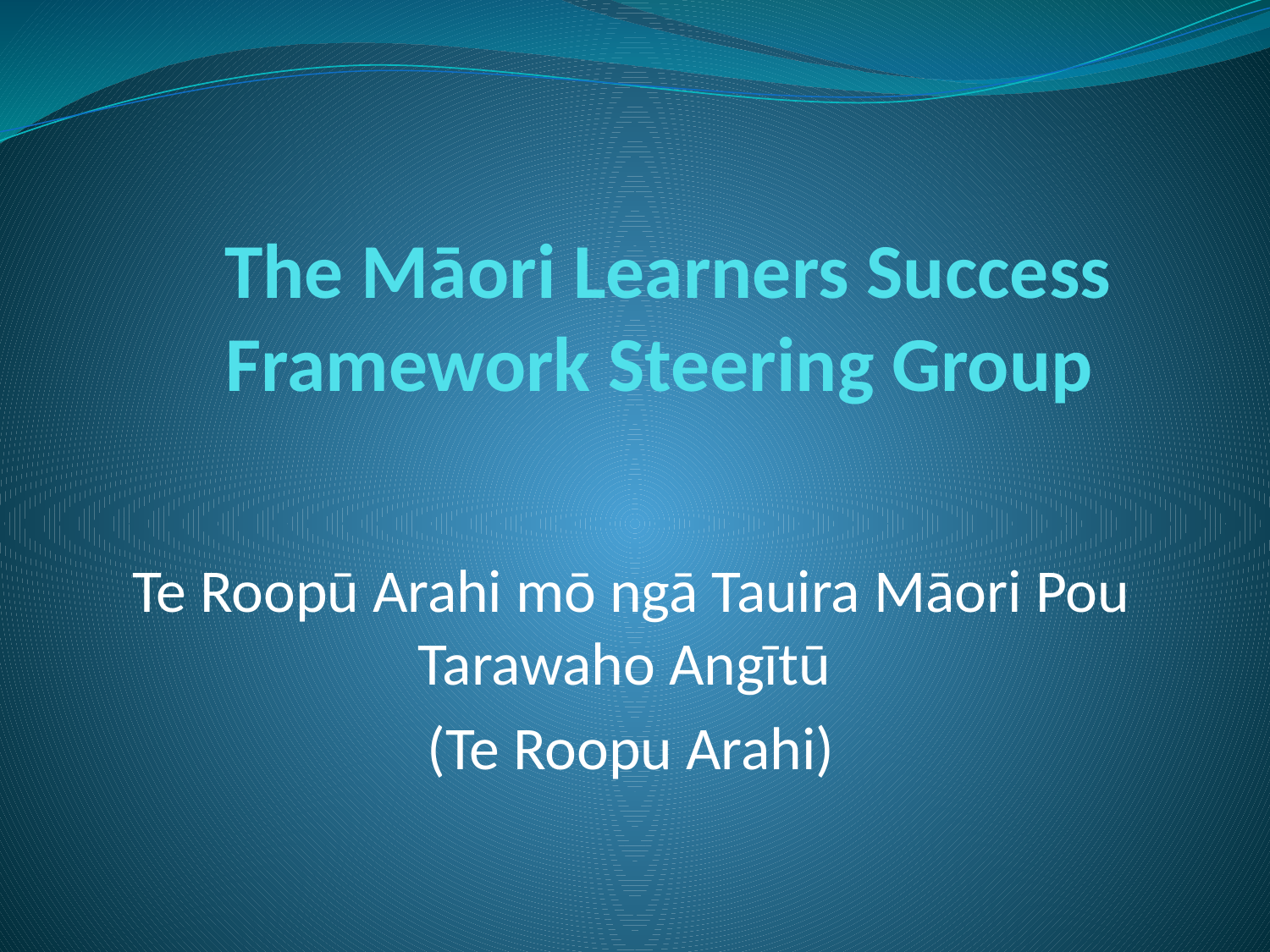

# The Māori Learners Success Framework Steering Group
Te Roopū Arahi mō ngā Tauira Māori Pou Tarawaho Angītū
(Te Roopu Arahi)